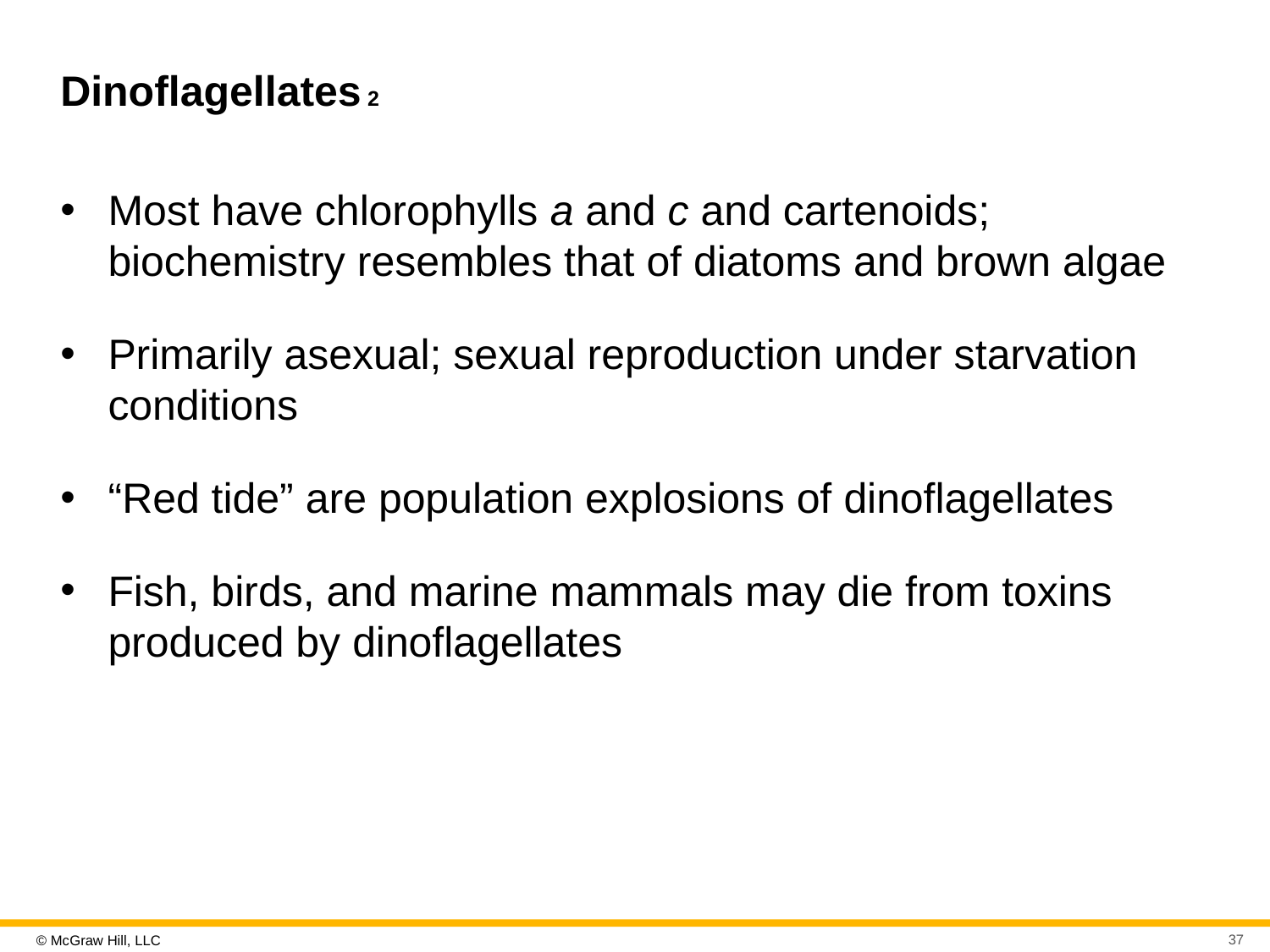

# Dinoflagellates 2
Most have chlorophylls a and c and cartenoids; biochemistry resembles that of diatoms and brown algae
Primarily asexual; sexual reproduction under starvation conditions
“Red tide” are population explosions of dinoflagellates
Fish, birds, and marine mammals may die from toxins produced by dinoflagellates
37